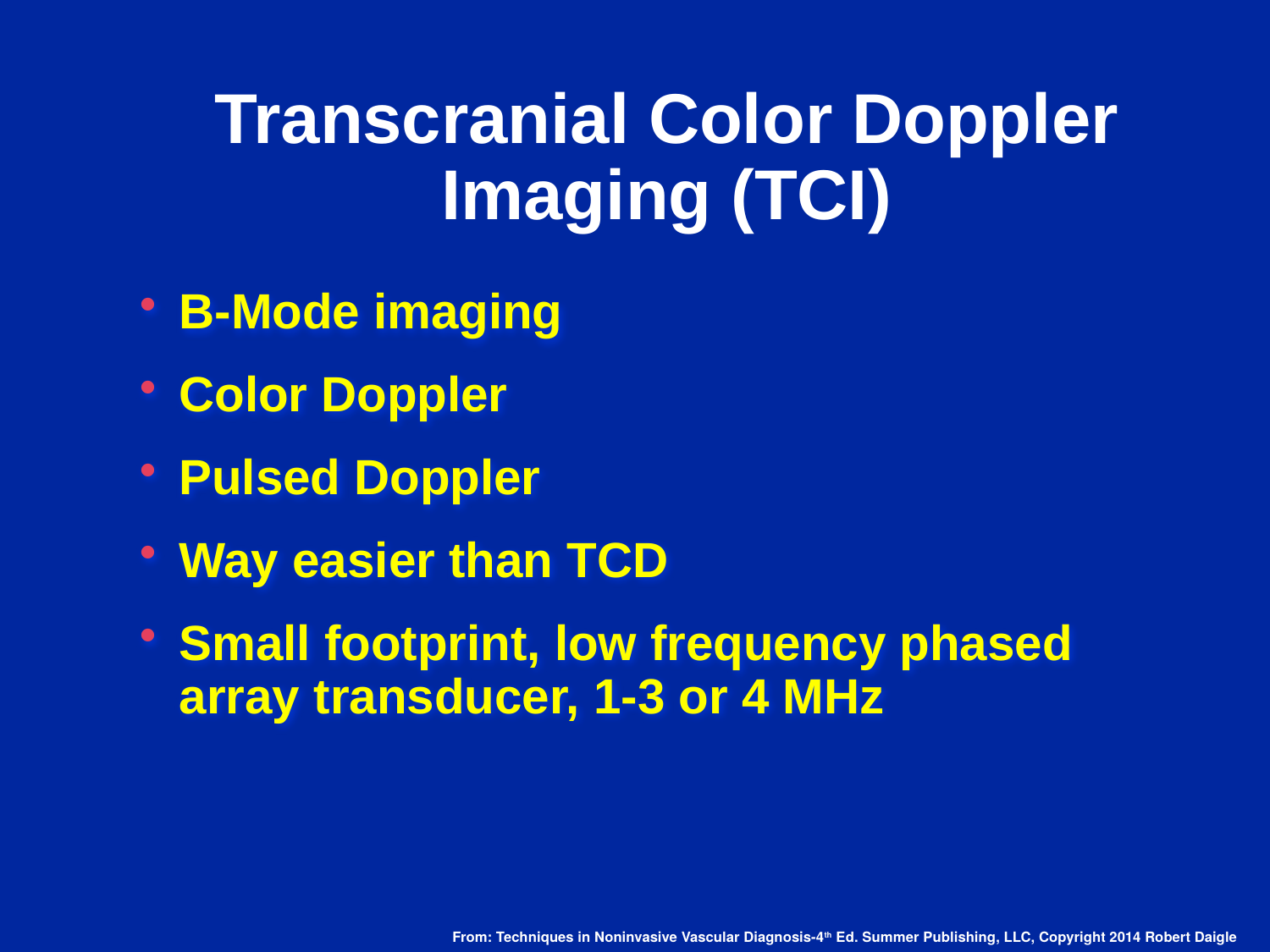

# Transcranial Color Doppler Imaging (TCI)
B-Mode imaging
Color Doppler
Pulsed Doppler
Way easier than TCD
Small footprint, low frequency phased array transducer, 1-3 or 4 MHz